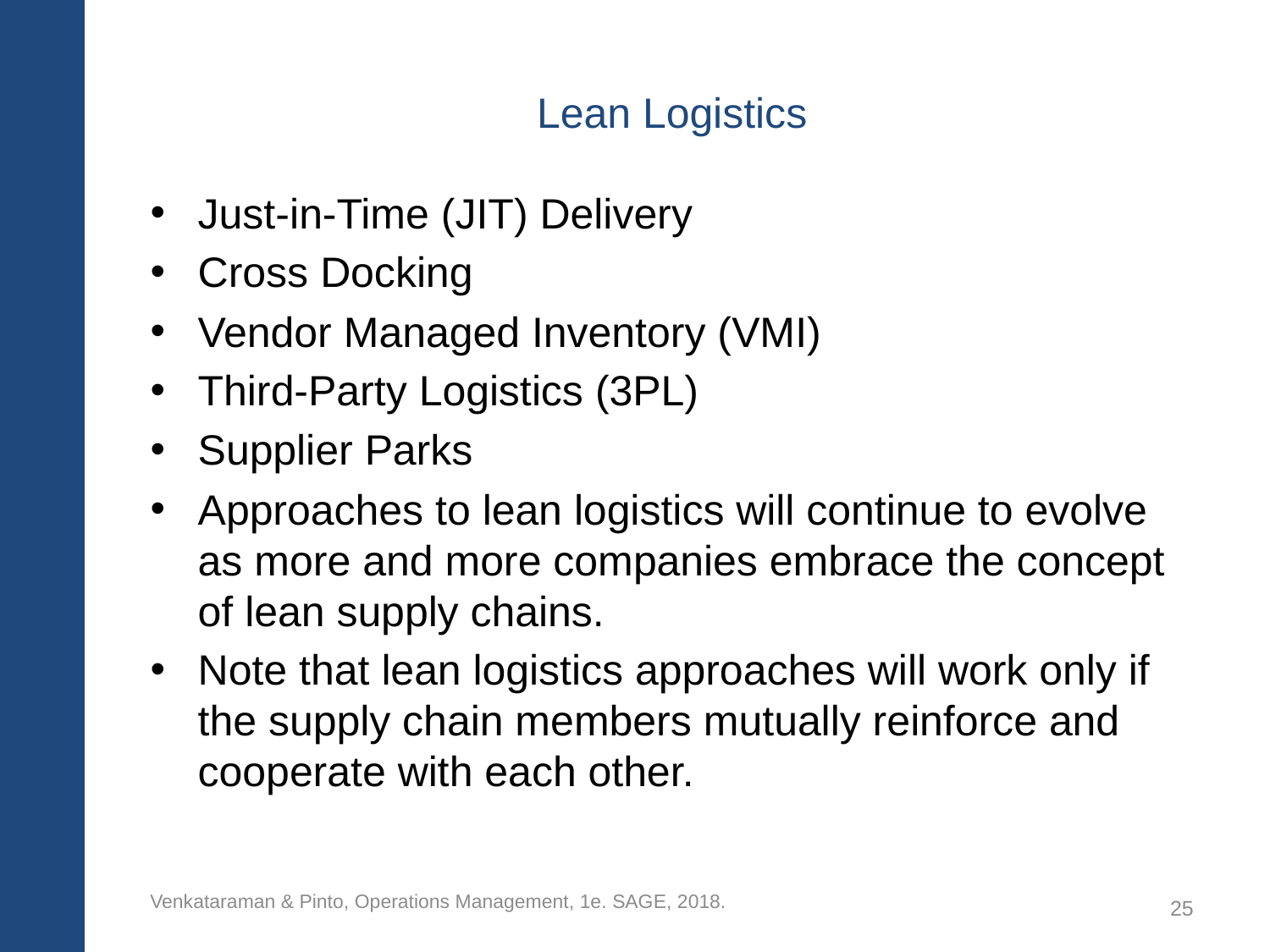

# Lean Logistics
Just-in-Time (JIT) Delivery
Cross Docking
Vendor Managed Inventory (VMI)
Third-Party Logistics (3PL)
Supplier Parks
Approaches to lean logistics will continue to evolve as more and more companies embrace the concept of lean supply chains.
Note that lean logistics approaches will work only if the supply chain members mutually reinforce and cooperate with each other.
Venkataraman & Pinto, Operations Management, 1e. SAGE, 2018.
25